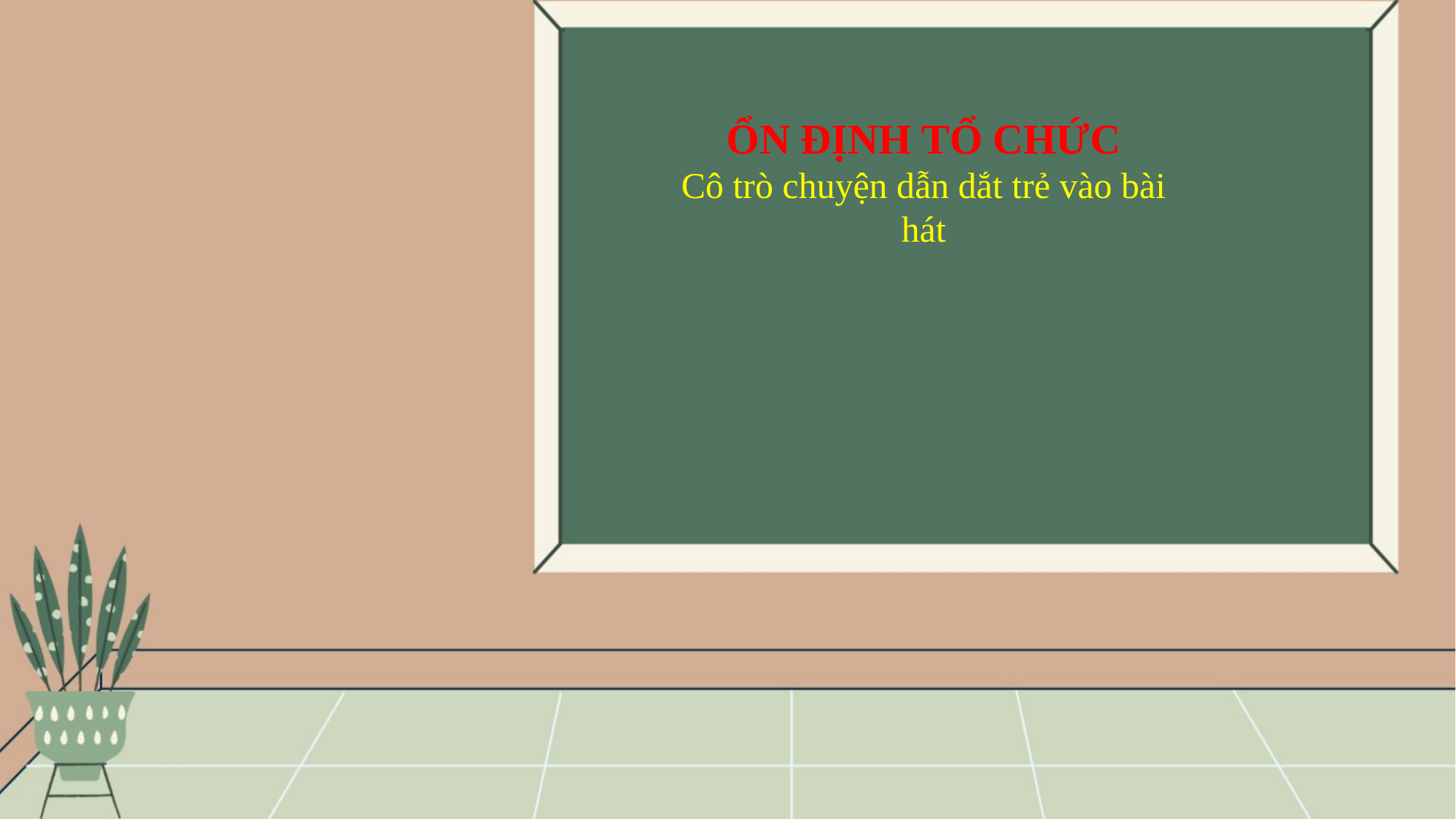

ỔN ĐỊNH TỔ CHỨC
Cô trò chuyện dẫn dắt trẻ vào bài hát